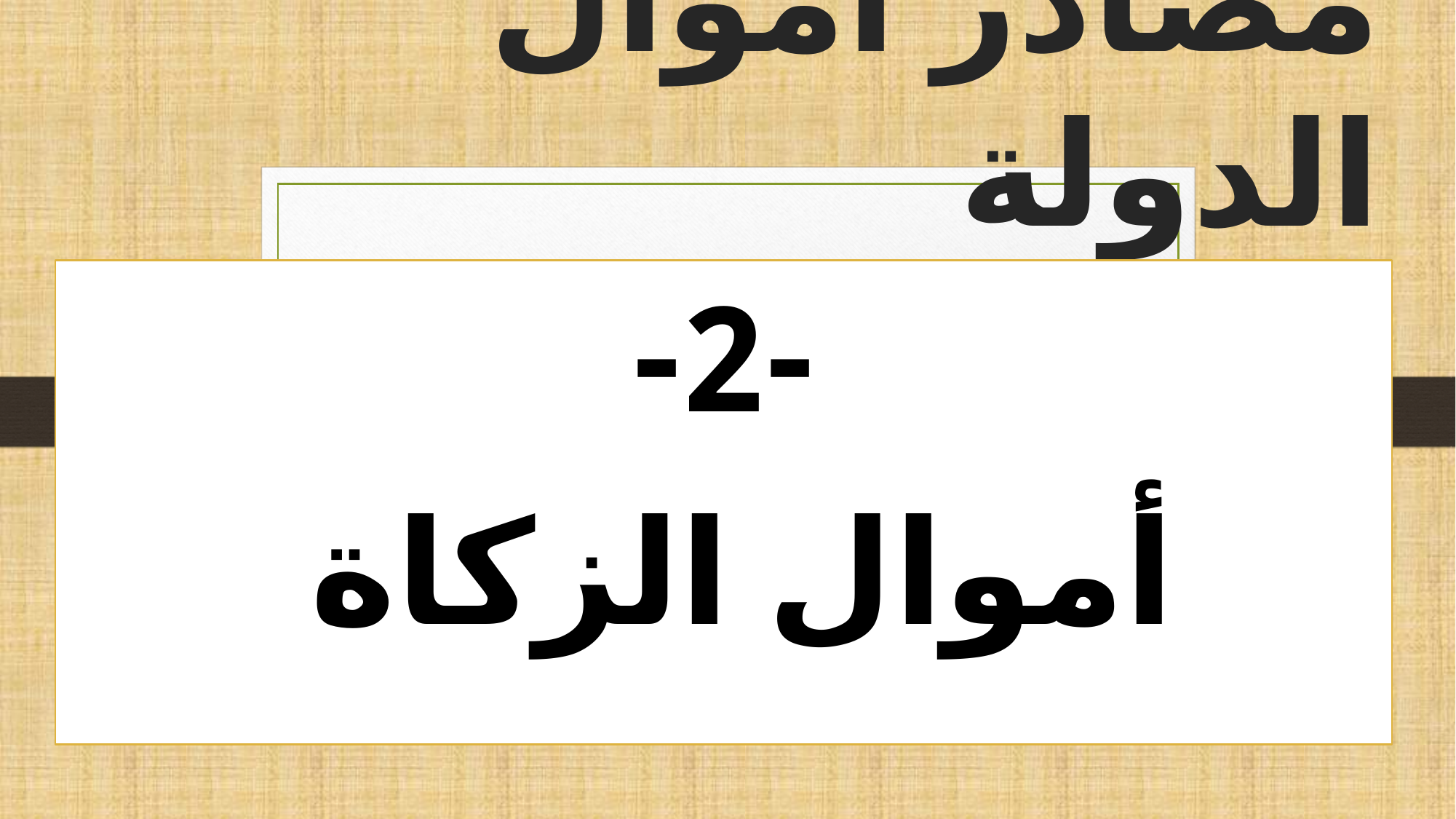

# مصادر أموال الدولة
-2-
أموال الزكاة